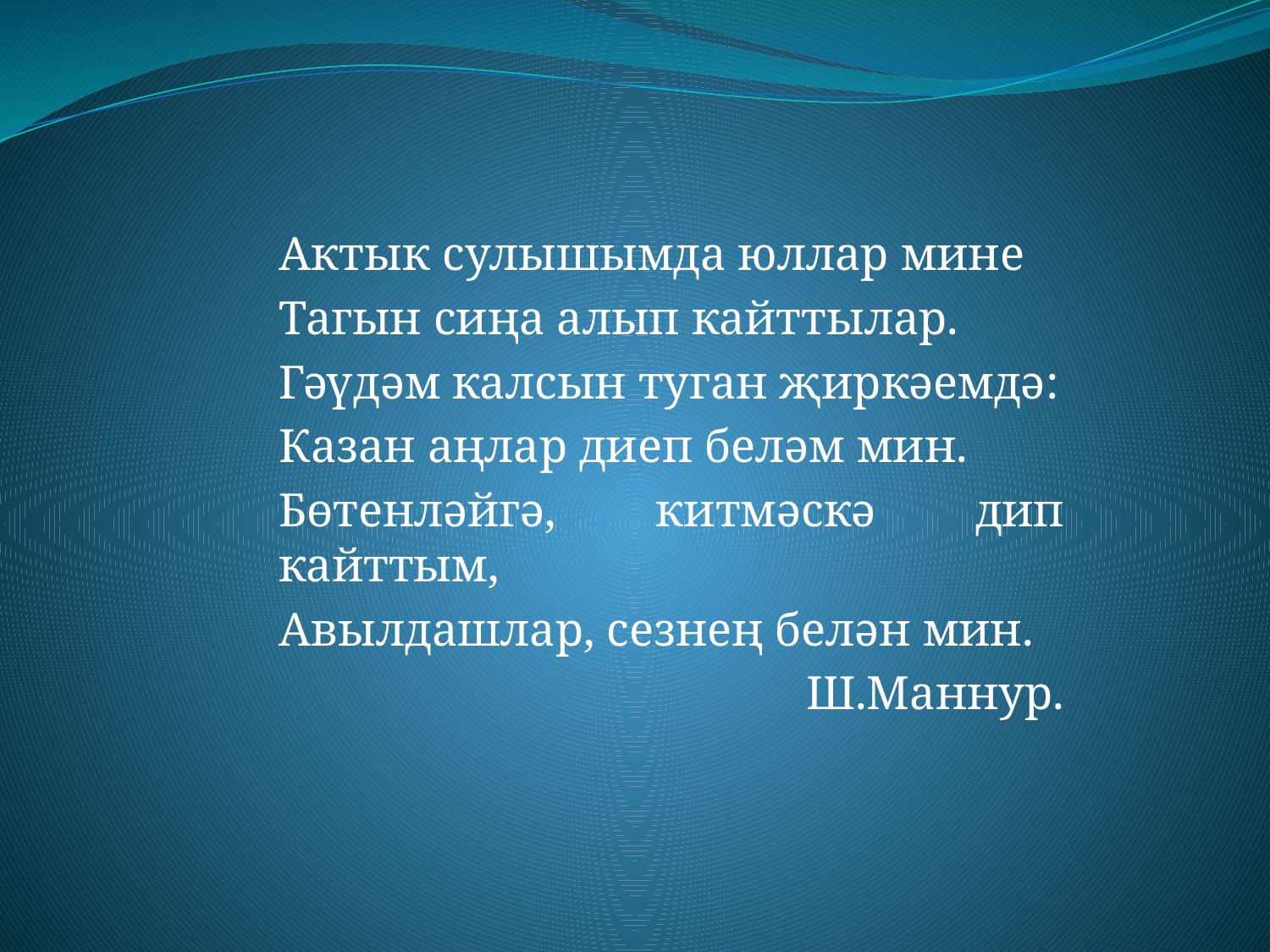

Актык сулышымда юллар мине
	Тагын сиңа алып кайттылар.
	Гәүдәм калсын туган җиркәемдә:
	Казан аңлар диеп беләм мин.
	Бөтенләйгә, китмәскә дип кайттым,
	Авылдашлар, сезнең белән мин.
Ш.Маннур.